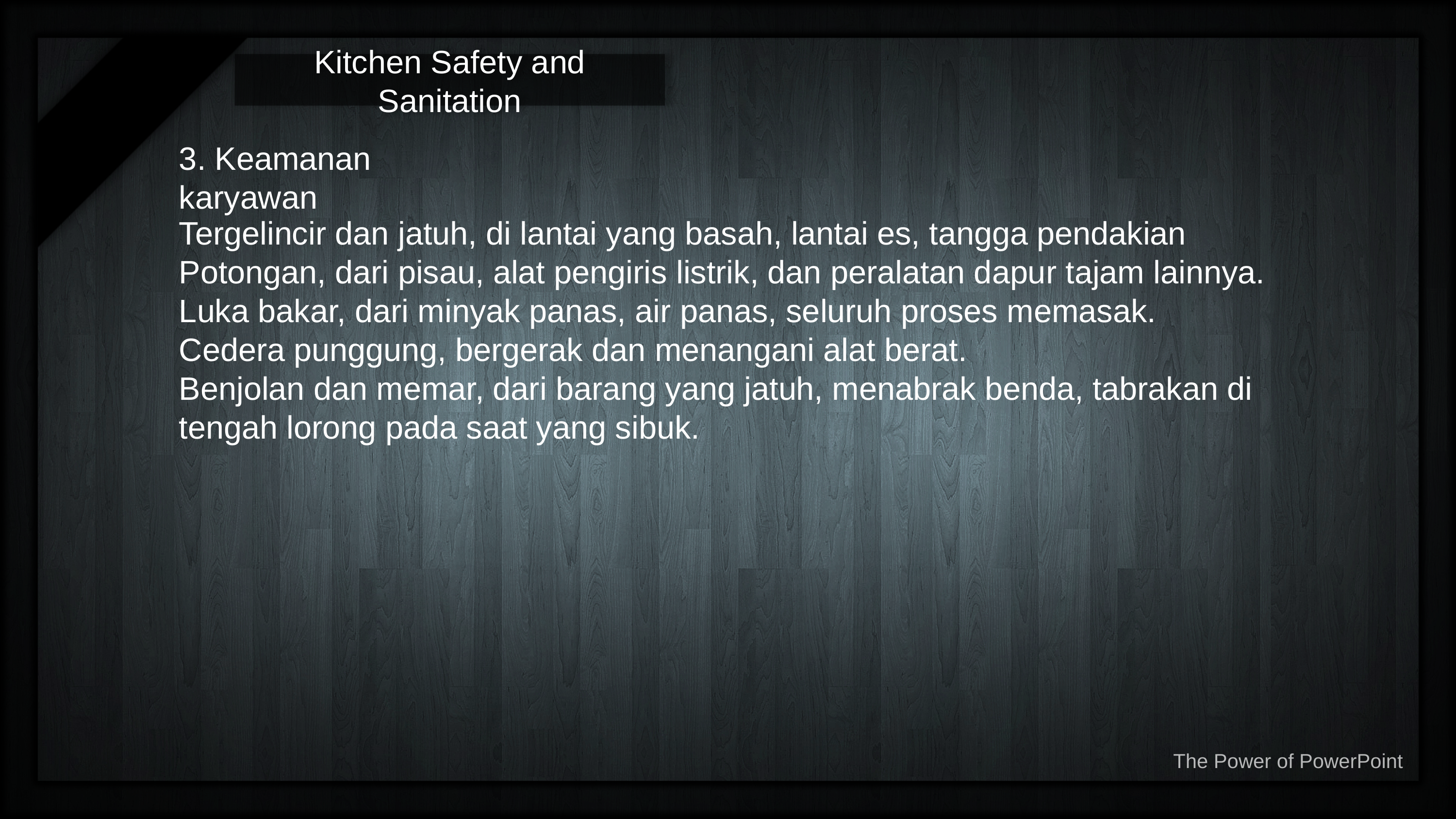

Kitchen Safety and Sanitation
3. Keamanan karyawan
Tergelincir dan jatuh, di lantai yang basah, lantai es, tangga pendakian
Potongan, dari pisau, alat pengiris listrik, dan peralatan dapur tajam lainnya.
Luka bakar, dari minyak panas, air panas, seluruh proses memasak.
Cedera punggung, bergerak dan menangani alat berat.
Benjolan dan memar, dari barang yang jatuh, menabrak benda, tabrakan di tengah lorong pada saat yang sibuk.